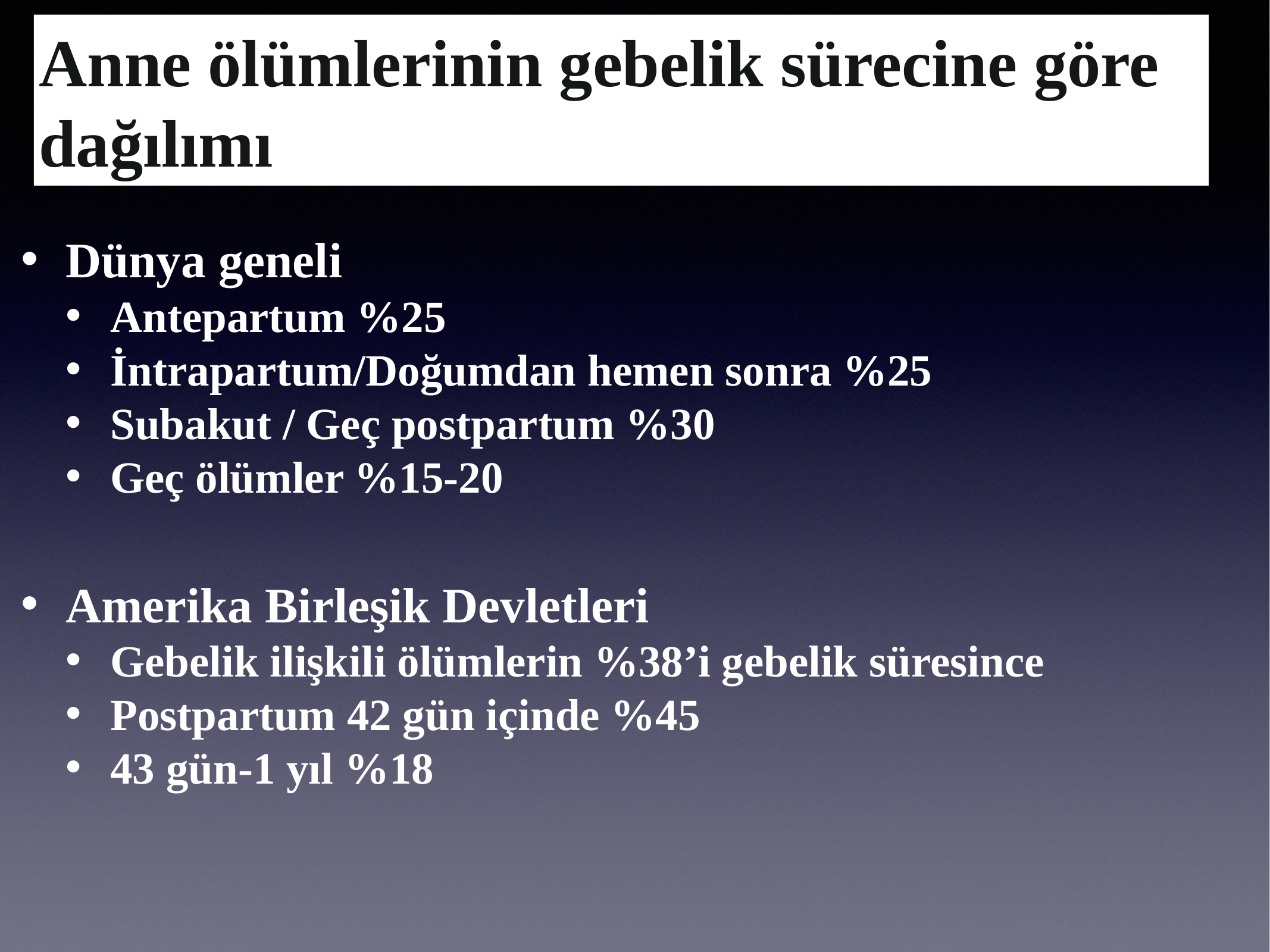

# Anne ölümlerinin gebelik sürecine göre dağılımı
Dünya geneli
Antepartum %25
İntrapartum/Doğumdan hemen sonra %25
Subakut / Geç postpartum %30
Geç ölümler %15-20

Amerika Birleşik Devletleri
Gebelik ilişkili ölümlerin %38’i gebelik süresince
Postpartum 42 gün içinde %45
43 gün-1 yıl %18